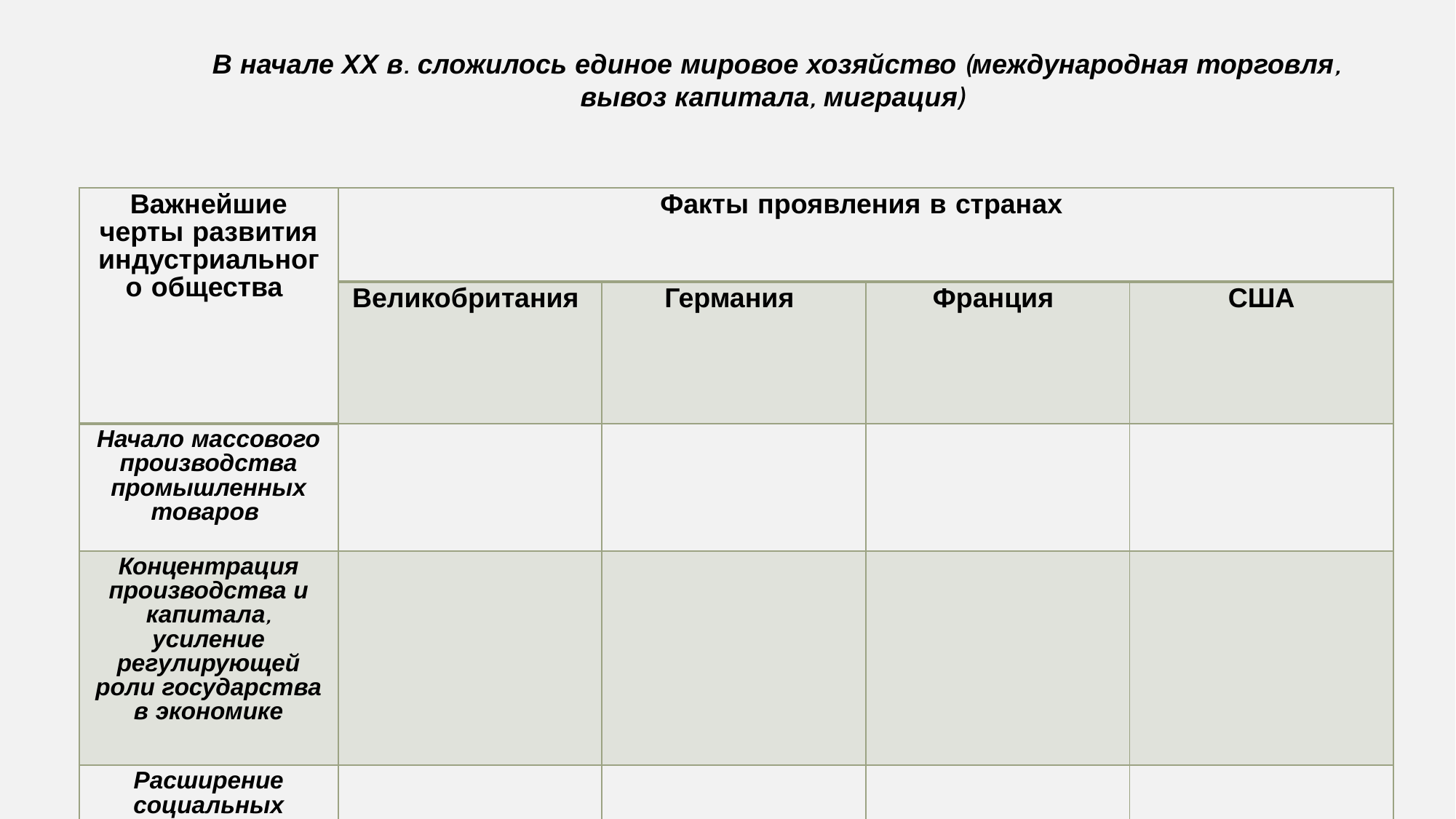

В начале ХХ в. сложилось единое мировое хозяйство (международная торговля, вывоз капитала, миграция)
| Важнейшие черты развития индустриального общества | Факты проявления в странах |  |  |  |
| --- | --- | --- | --- | --- |
|  | Великобритания | Германия | Франция | США |
| Начало массового производства промышленных товаров |  |  |  |  |
| Концентрация производства и капитала, усиление регулирующей роли государства в экономике |  |  |  |  |
| Расширение социальных функций |  |  |  |  |